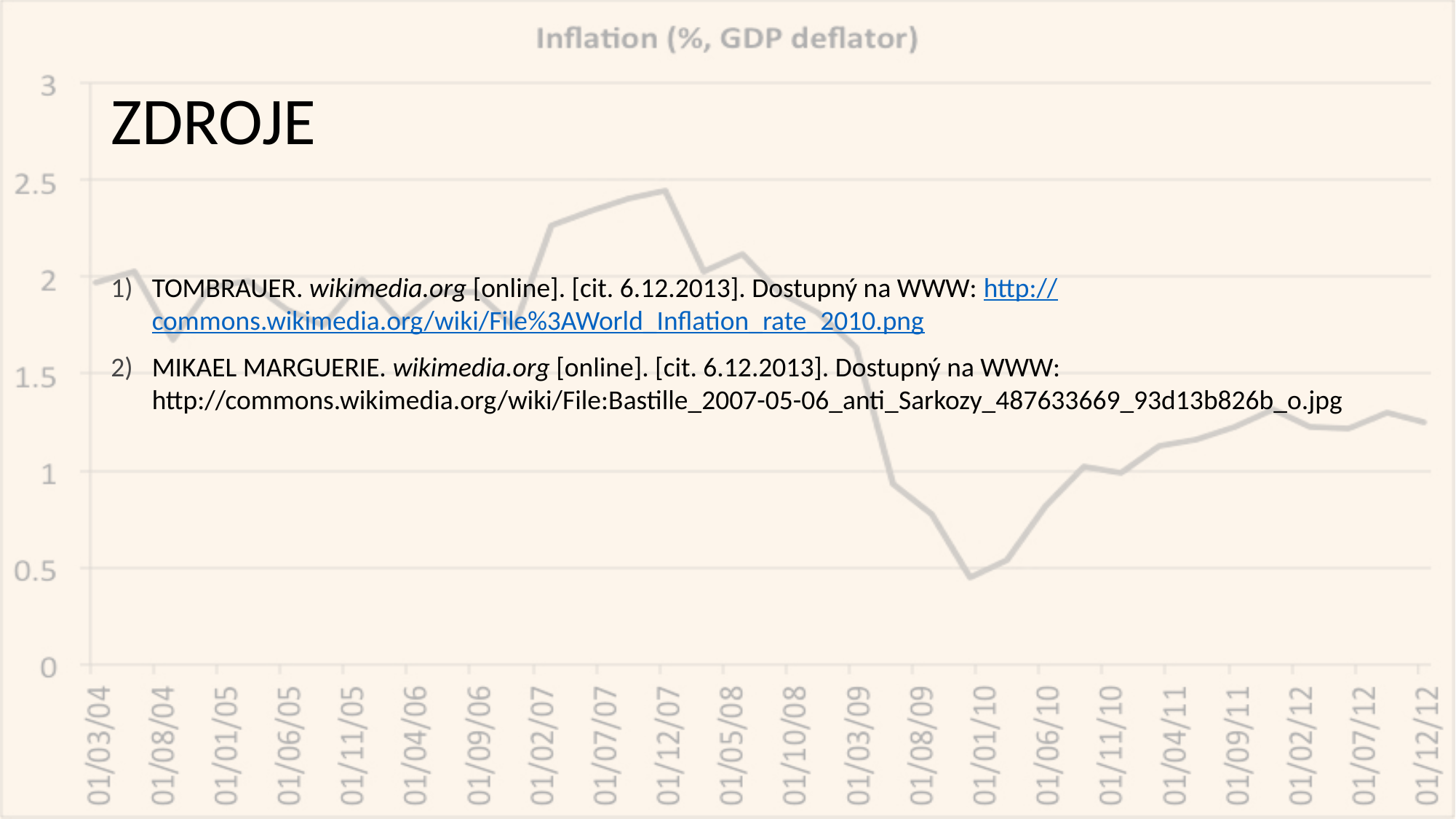

# ZDROJE

TOMBRAUER. wikimedia.org [online]. [cit. 6.12.2013]. Dostupný na WWW: http://commons.wikimedia.org/wiki/File%3AWorld_Inflation_rate_2010.png
MIKAEL MARGUERIE. wikimedia.org [online]. [cit. 6.12.2013]. Dostupný na WWW: http://commons.wikimedia.org/wiki/File:Bastille_2007-05-06_anti_Sarkozy_487633669_93d13b826b_o.jpg